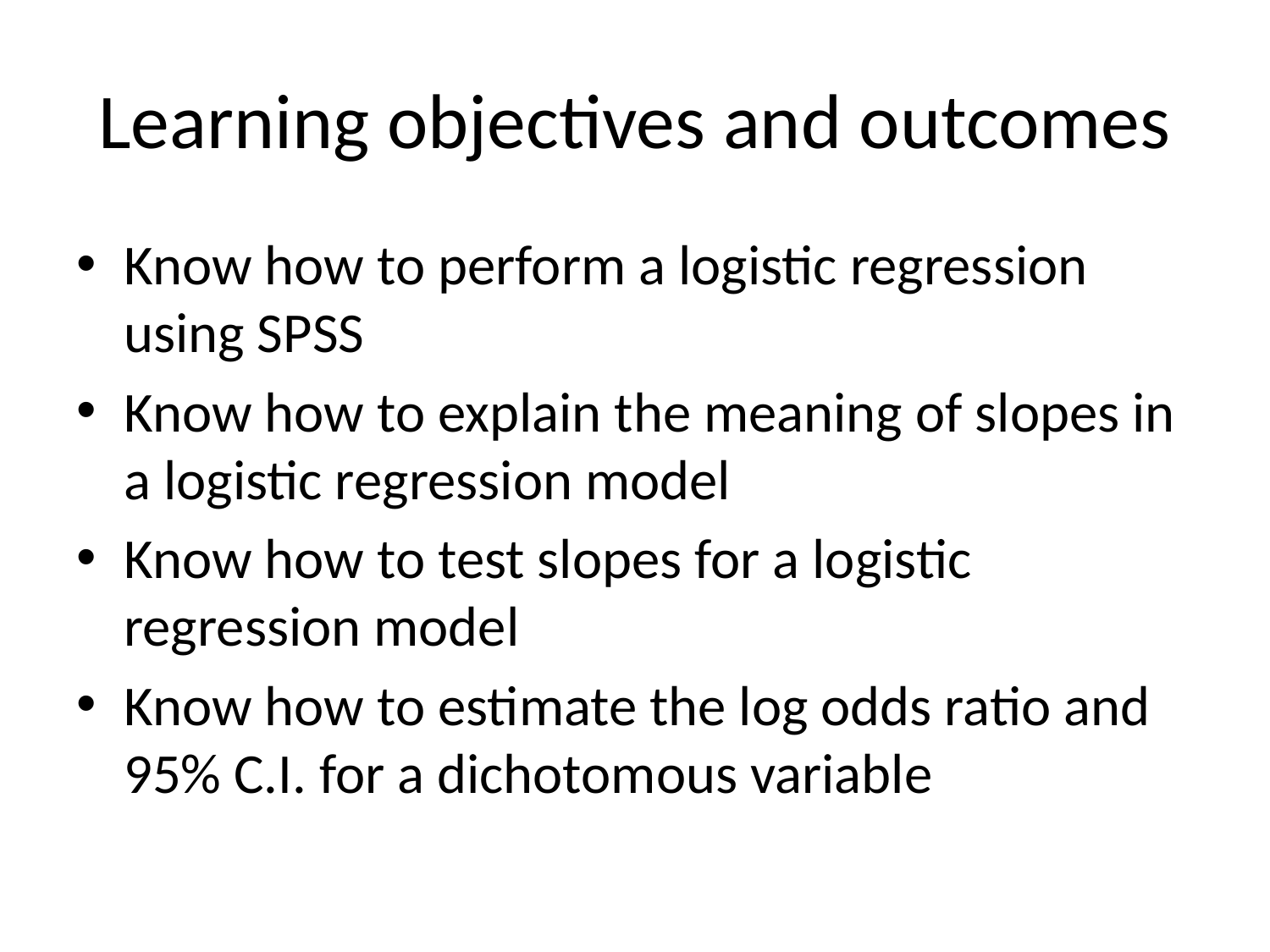

# Learning objectives and outcomes
Know how to perform a logistic regression using SPSS
Know how to explain the meaning of slopes in a logistic regression model
Know how to test slopes for a logistic regression model
Know how to estimate the log odds ratio and 95% C.I. for a dichotomous variable